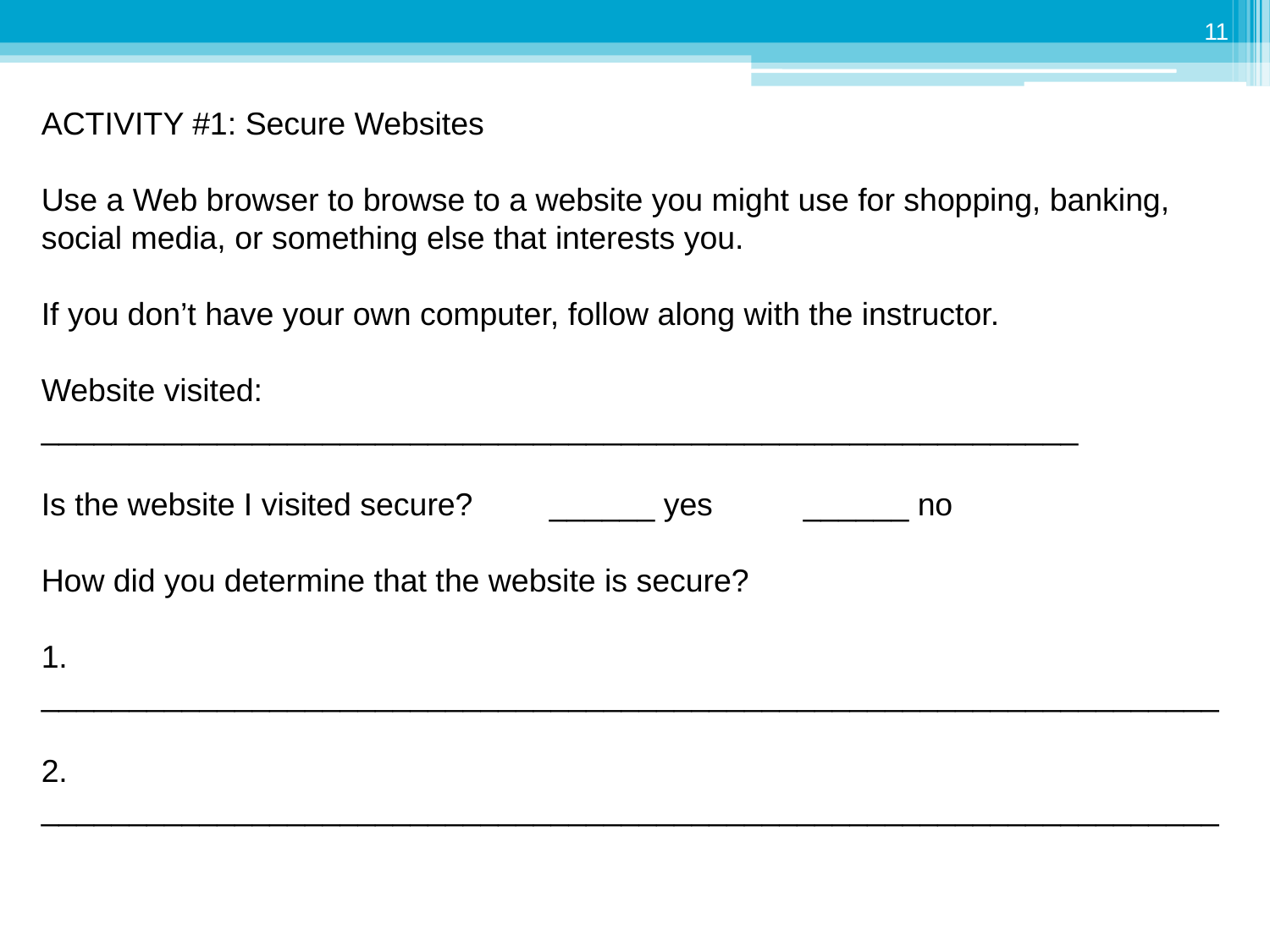

11
ACTIVITY #1: Secure Websites

Use a Web browser to browse to a website you might use for shopping, banking, social media, or something else that interests you.

If you don’t have your own computer, follow along with the instructor.

Website visited: ___________________________________________________________

Is the website I visited secure?	______ yes	______ no

How did you determine that the website is secure?

1.	___________________________________________________________________

2.	___________________________________________________________________